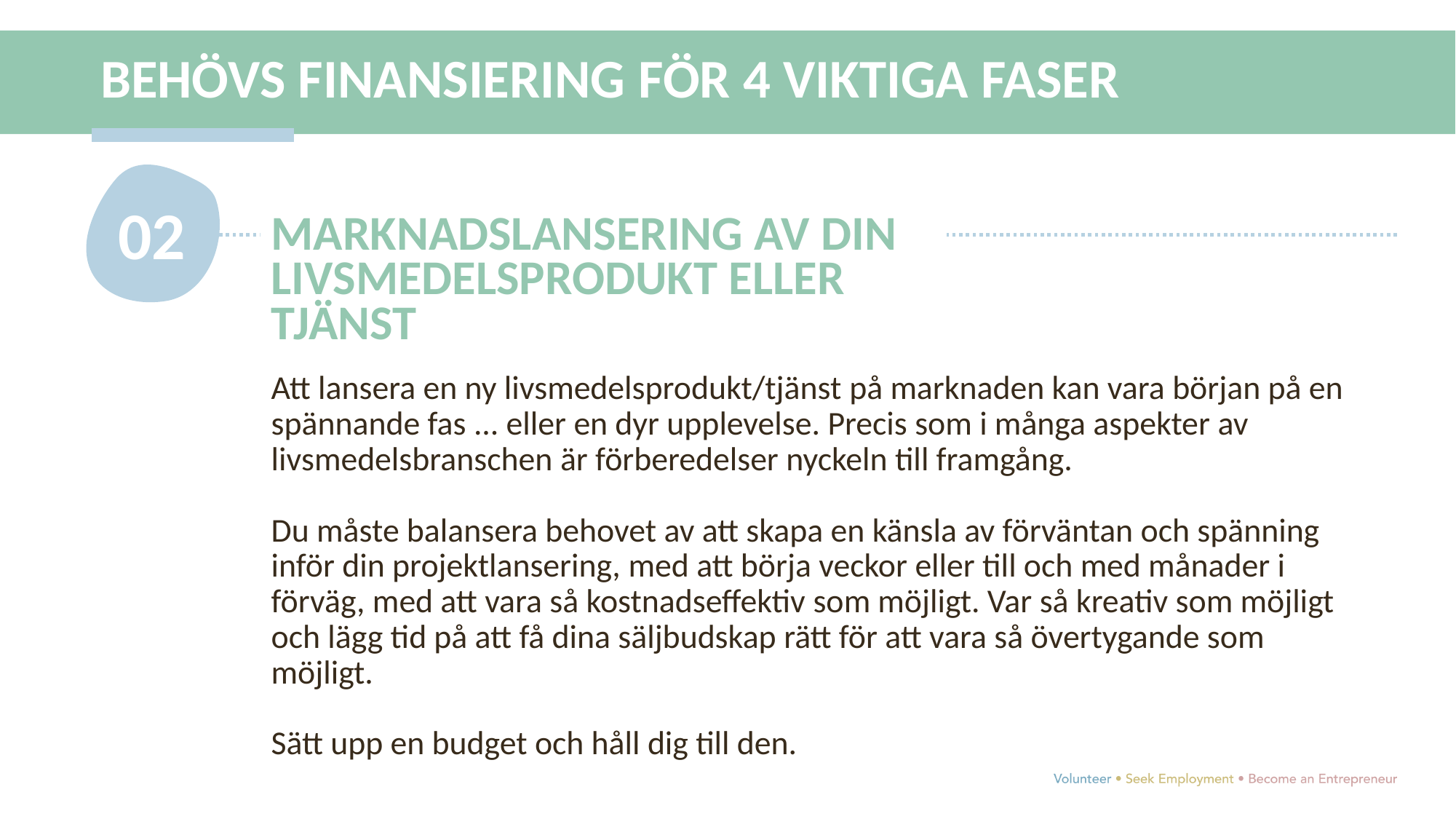

BEHÖVS FINANSIERING FÖR 4 VIKTIGA FASER

02
MARKNADSLANSERING AV DIN LIVSMEDELSPRODUKT ELLER TJÄNST
Att lansera en ny livsmedelsprodukt/tjänst på marknaden kan vara början på en spännande fas ... eller en dyr upplevelse. Precis som i många aspekter av livsmedelsbranschen är förberedelser nyckeln till framgång.

Du måste balansera behovet av att skapa en känsla av förväntan och spänning inför din projektlansering, med att börja veckor eller till och med månader i förväg, med att vara så kostnadseffektiv som möjligt. Var så kreativ som möjligt och lägg tid på att få dina säljbudskap rätt för att vara så övertygande som möjligt.

Sätt upp en budget och håll dig till den.